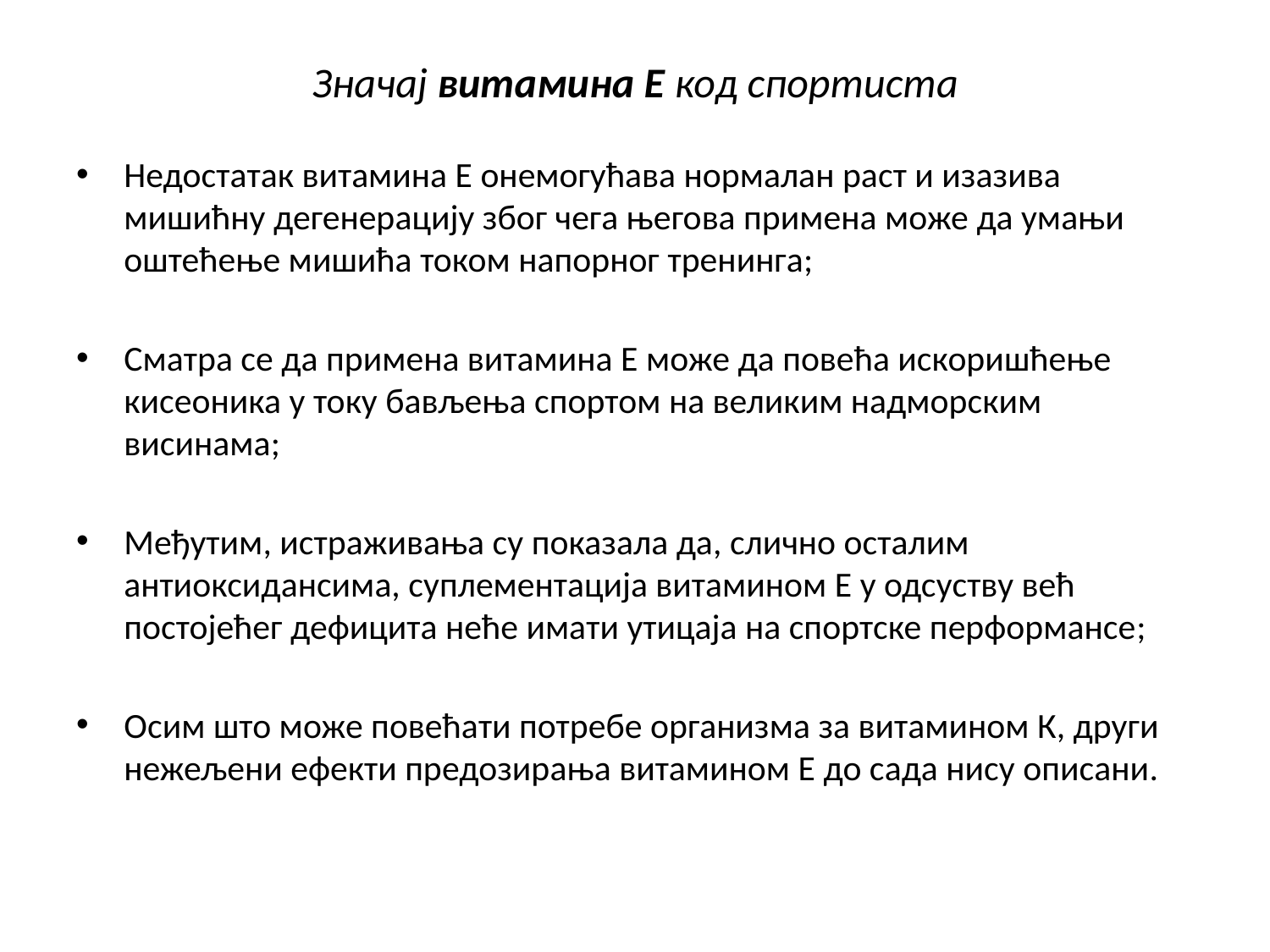

# Значај витамина Е код спортиста
Недостатак витамина Е онемогућава нормалан раст и изазива мишићну дегенерацију због чега његова примена може да умањи оштећење мишића током напорног тренинга;

Сматра се да примена витамина Е може да повећа искоришћење кисеоника у току бављења спортом на великим надморским висинама;

Међутим, истраживања су показала да, слично осталим антиоксидансима, суплементација витамином Е у одсуству већ постојећег дефицита неће имати утицаја на спортске перформансе;

Осим што може повећати потребе организма за витамином К, други нежељени ефекти предозирања витамином Е до сада нису описани.